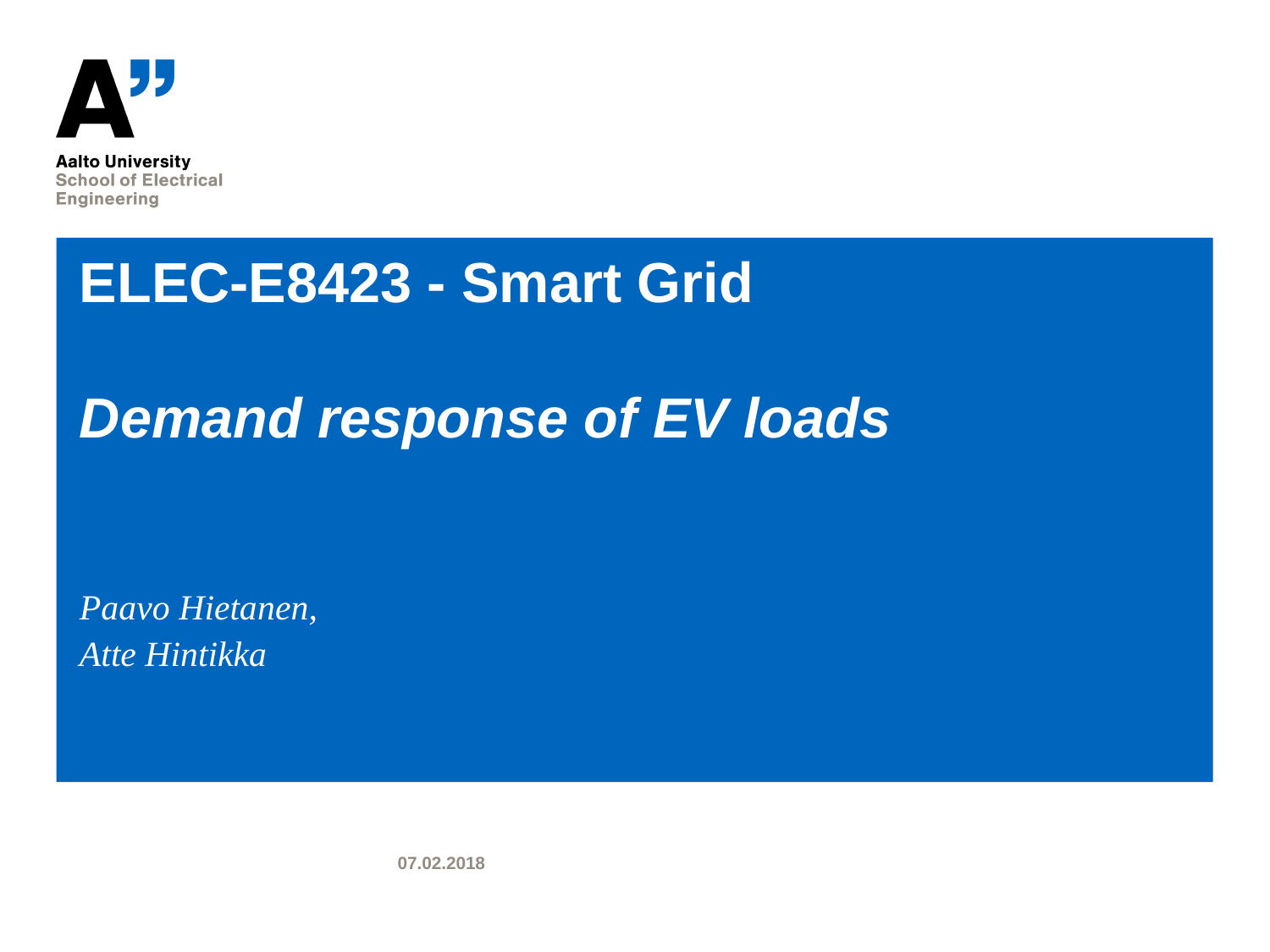

# ELEC-E8423 - Smart Grid Demand response of EV loads
Paavo Hietanen,
Atte Hintikka

07.02.2018